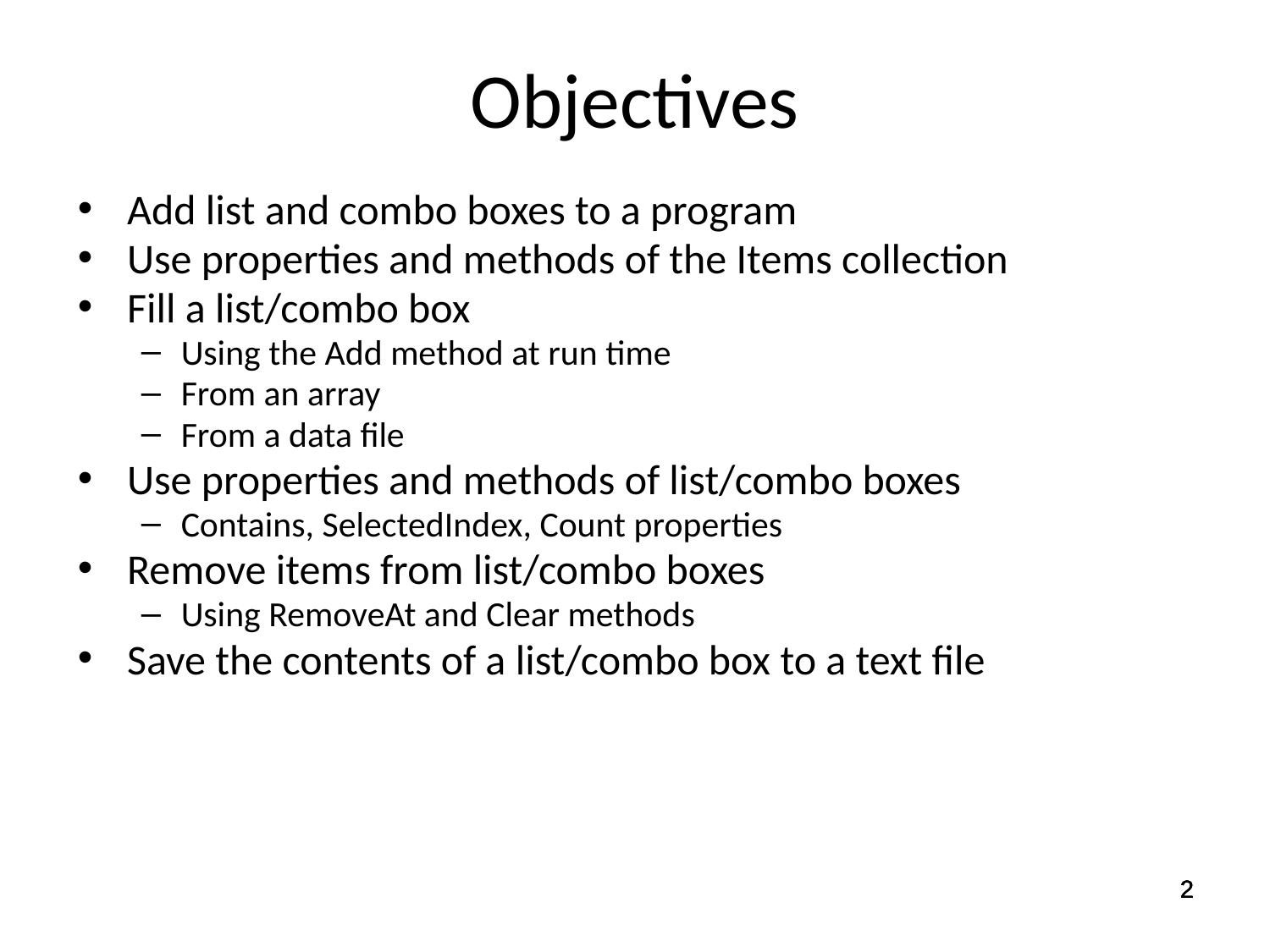

# Objectives
Add list and combo boxes to a program
Use properties and methods of the Items collection
Fill a list/combo box
Using the Add method at run time
From an array
From a data file
Use properties and methods of list/combo boxes
Contains, SelectedIndex, Count properties
Remove items from list/combo boxes
Using RemoveAt and Clear methods
Save the contents of a list/combo box to a text file

2
2
2
2
2